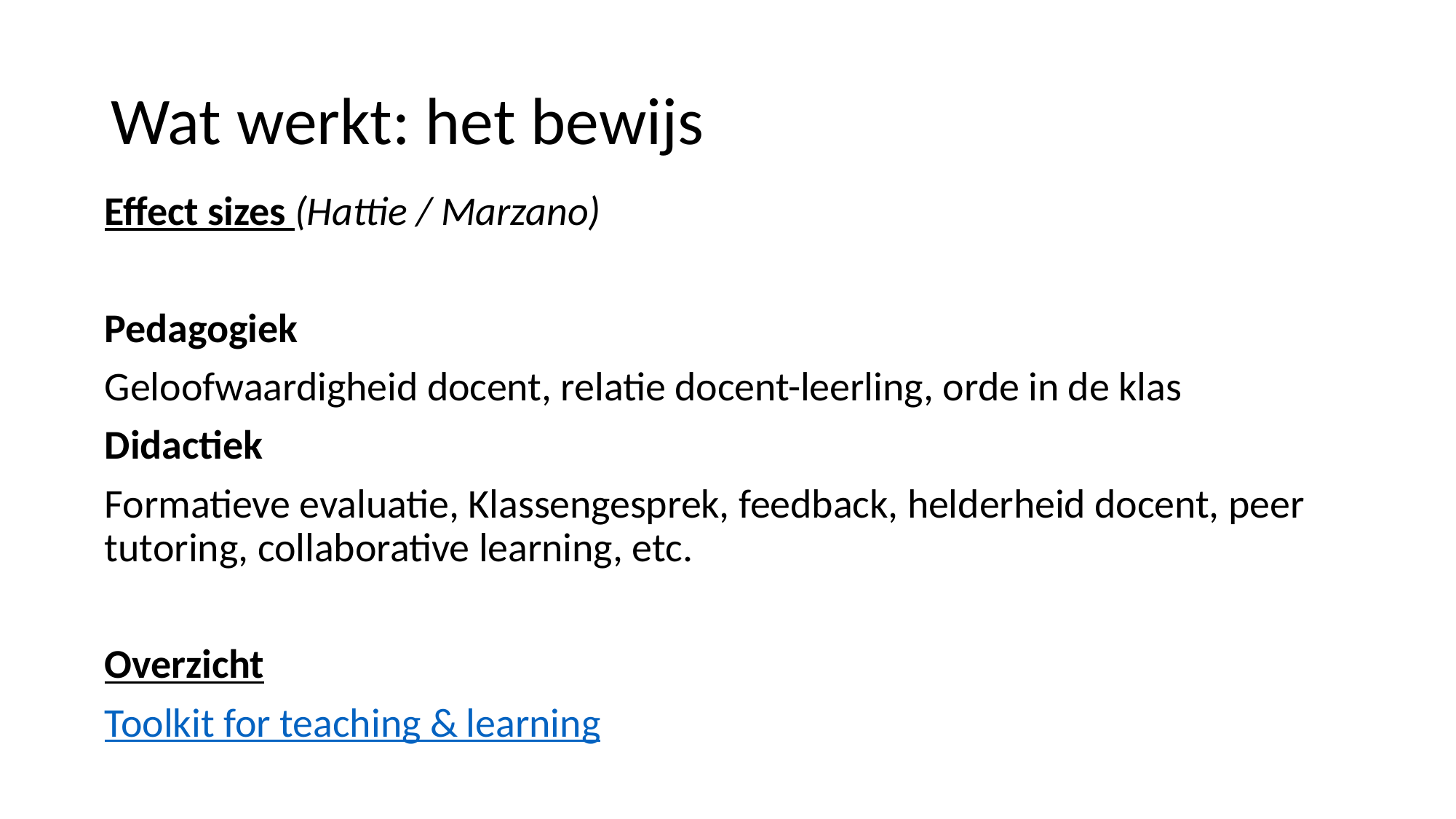

# Wat werkt: het bewijs
Effect sizes (Hattie / Marzano)

Pedagogiek
Geloofwaardigheid docent, relatie docent-leerling, orde in de klas
Didactiek
Formatieve evaluatie, Klassengesprek, feedback, helderheid docent, peer tutoring, collaborative learning, etc.

Overzicht
Toolkit for teaching & learning